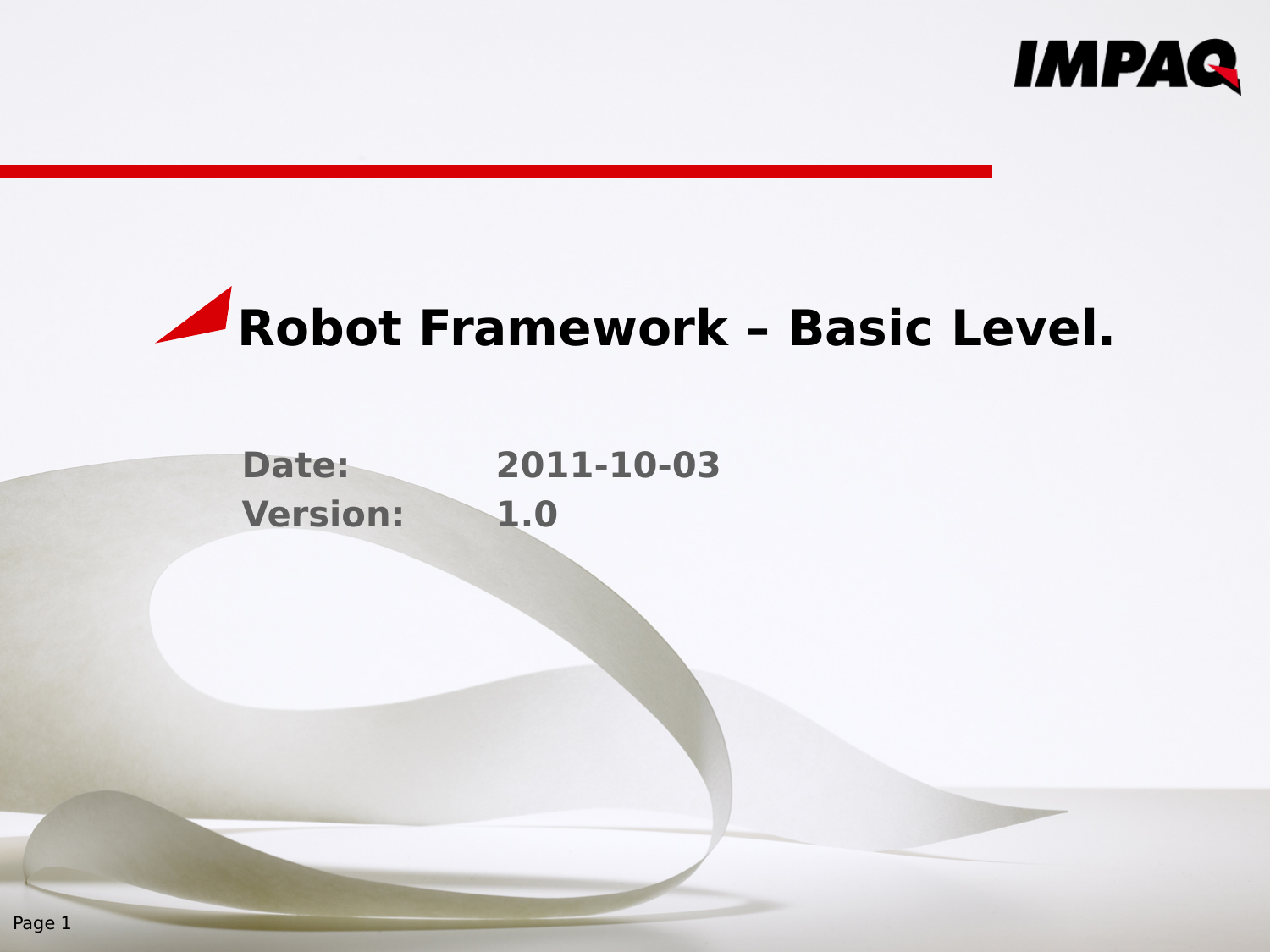

# Robot Framework – Basic Level.
Date: 		2011-10-03
Version:	1.0
Page 1